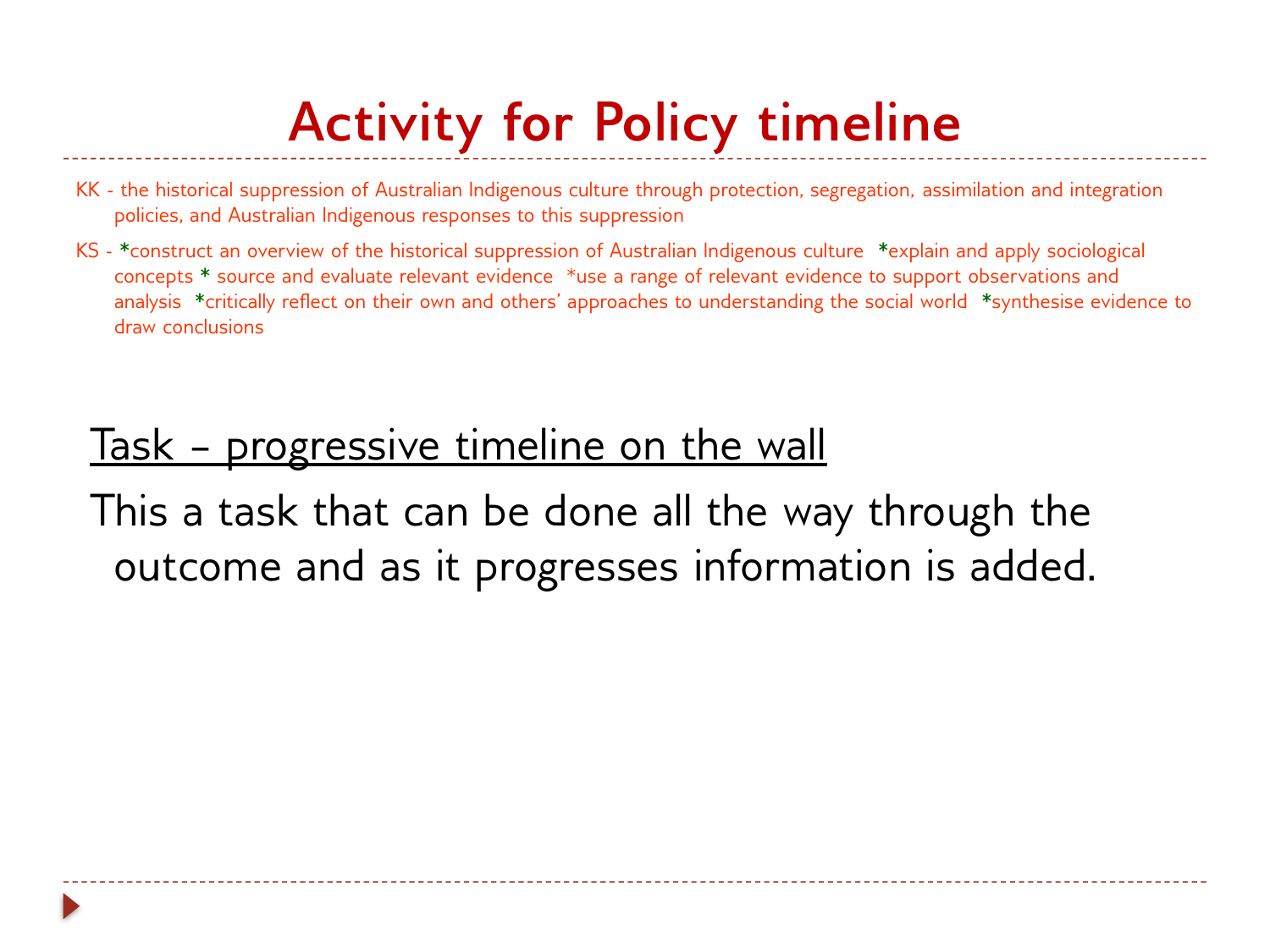

# Activity for Policy timeline
KK - the historical suppression of Australian Indigenous culture through protection, segregation, assimilation and integration policies, and Australian Indigenous responses to this suppression
KS - *construct an overview of the historical suppression of Australian Indigenous culture  *explain and apply sociological concepts * source and evaluate relevant evidence  *use a range of relevant evidence to support observations and analysis  *critically reflect on their own and others’ approaches to understanding the social world  *synthesise evidence to draw conclusions

 Task – progressive timeline on the wall
 This a task that can be done all the way through the outcome and as it progresses information is added.